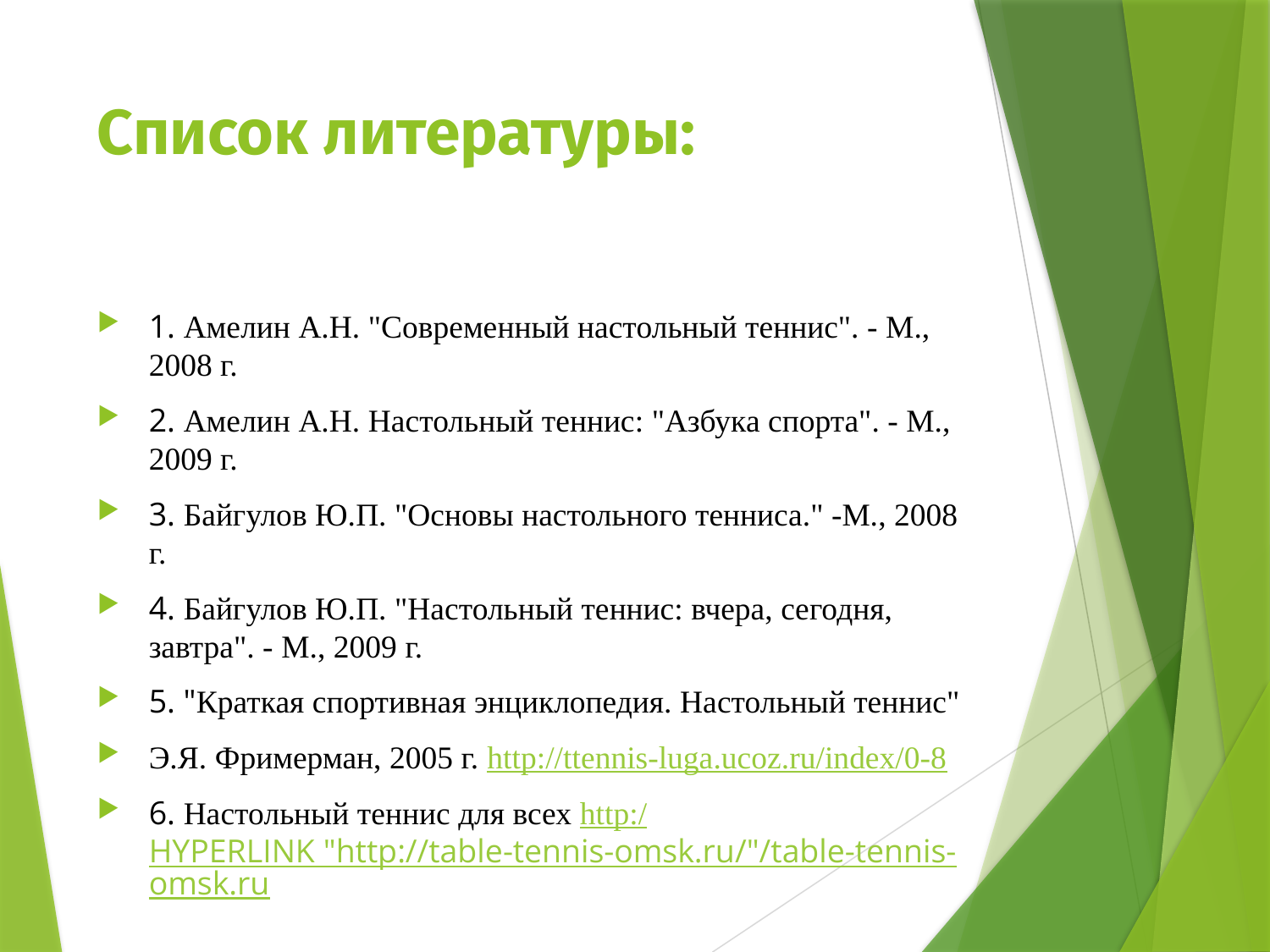

# Список литературы:
1. Амелин А.Н. "Современный настольный теннис". - М., 2008 г.
2. Амелин А.Н. Настольный теннис: "Азбука спорта". - М., 2009 г.
3. Байгулов Ю.П. "Основы настольного тенниса." -М., 2008 г.
4. Байгулов Ю.П. "Настольный теннис: вчера, сегодня, завтра". - М., 2009 г.
5. "Краткая спортивная энциклопедия. Настольный теннис"
Э.Я. Фримерман, 2005 г. http://ttennis-luga.ucoz.ru/index/0-8
6. Настольный теннис для всех http:/HYPERLINK "http://table-tennis-omsk.ru/"/table-tennis-omsk.ru